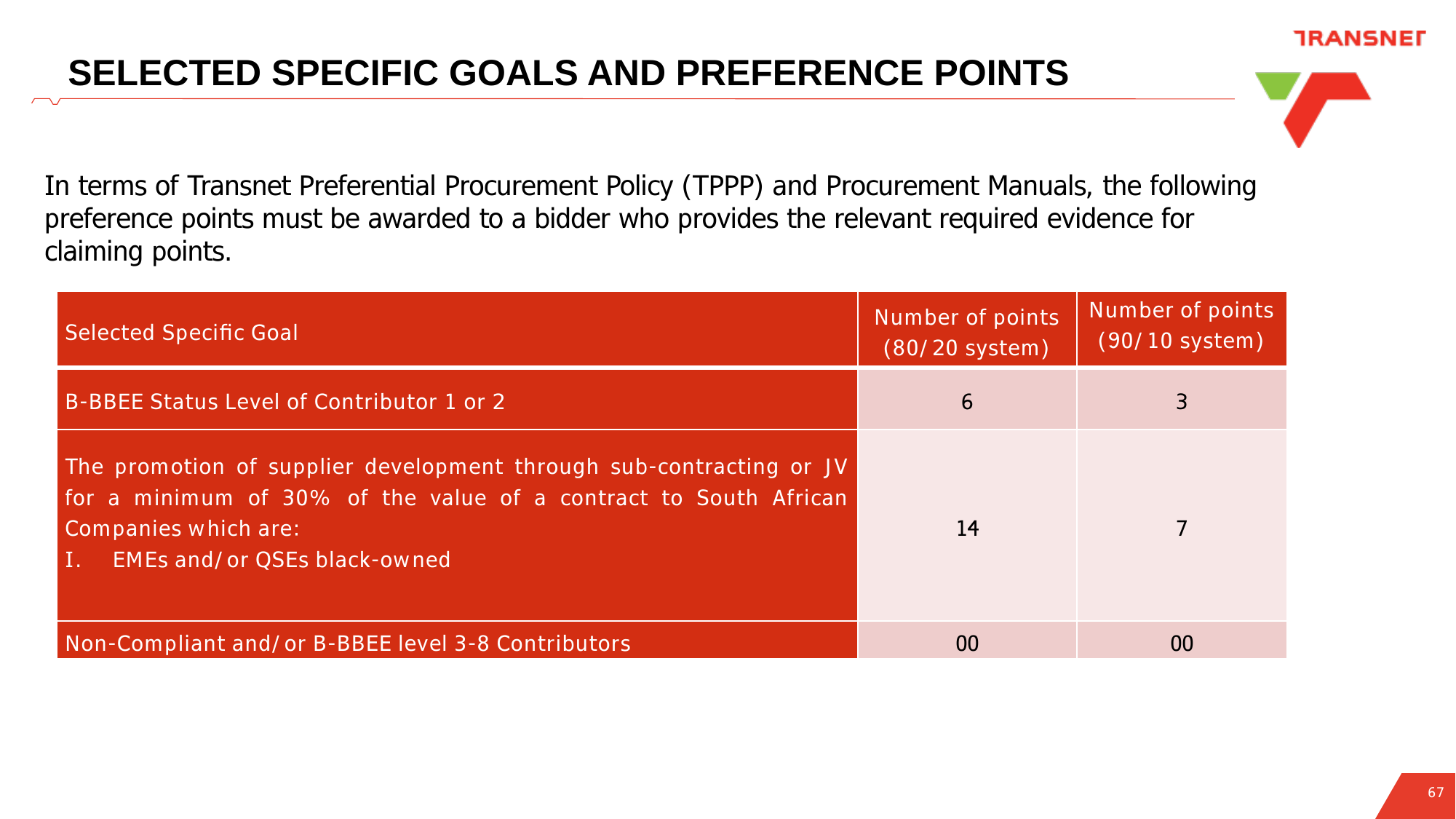

# SELECTED SPECIFIC GOALS AND PREFERENCE POINTS
In terms of Transnet Preferential Procurement Policy (TPPP) and Procurement Manuals, the following preference points must be awarded to a bidder who provides the relevant required evidence for claiming points.

| Selected Specific Goal | Number of points (80/20 system) | Number of points (90/10 system) |
| --- | --- | --- |
| B-BBEE Status Level of Contributor 1 or 2 | 6 | 3 |
| The promotion of supplier development through sub-contracting or JV for a minimum of 30% of the value of a contract to South African Companies which are: EMEs and/or QSEs black-owned | 14 | 7 |
| Non-Compliant and/or B-BBEE level 3-8 Contributors | 00 | 00 |